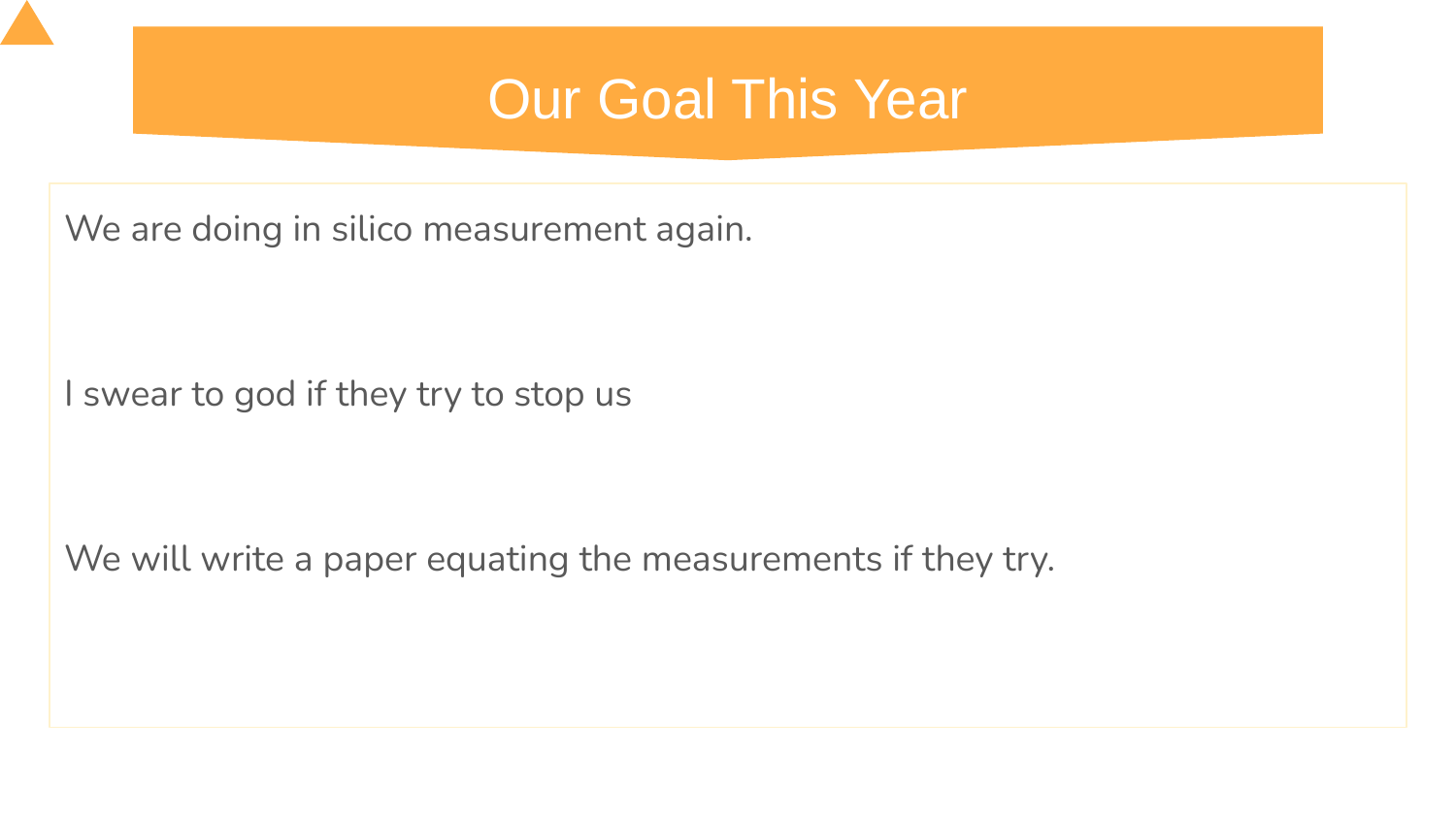

# Our Goal This Year
We are doing in silico measurement again.

I swear to god if they try to stop us

We will write a paper equating the measurements if they try.